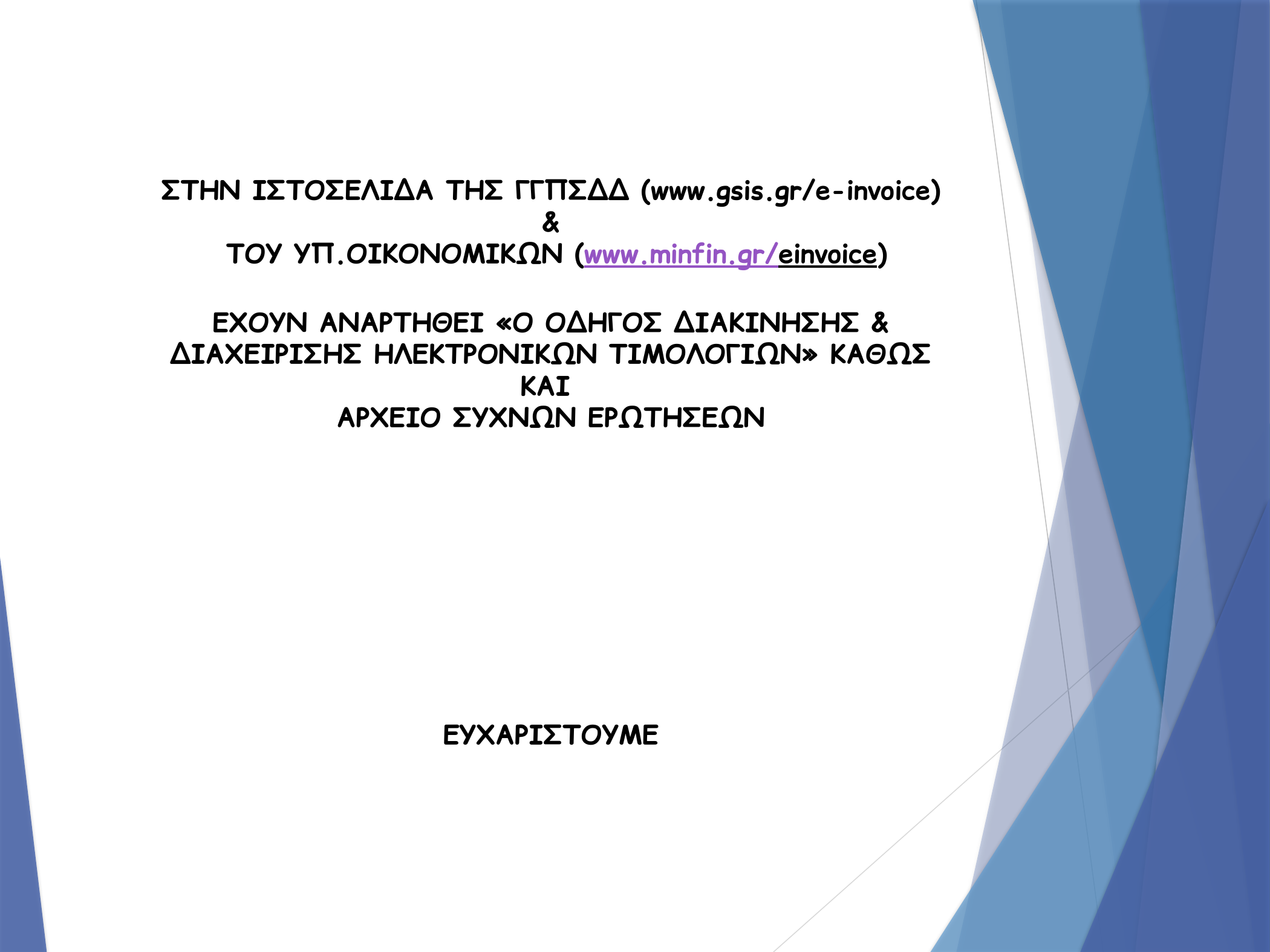

ΣΤΗΝ ΙΣΤΟΣΕΛΙΔΑ ΤΗΣ ΓΓΠΣΔΔ (www.gsis.gr/e-invoice)
&
 ΤΟΥ ΥΠ.ΟΙΚΟΝΟΜΙΚΩΝ (www.minfin.gr/einvoice)

ΕΧΟΥΝ ΑΝΑΡΤΗΘΕΙ «Ο ΟΔΗΓΟΣ ΔΙΑΚΙΝΗΣΗΣ & ΔΙΑΧΕΙΡΙΣΗΣ ΗΛΕΚΤΡΟΝΙΚΩΝ ΤΙΜΟΛΟΓΙΩΝ» ΚΑΘΩΣ ΚΑΙ
ΑΡΧΕΙΟ ΣΥΧΝΩΝ ΕΡΩΤΗΣΕΩΝ

ΕΥΧΑΡΙΣΤΟΥΜΕ